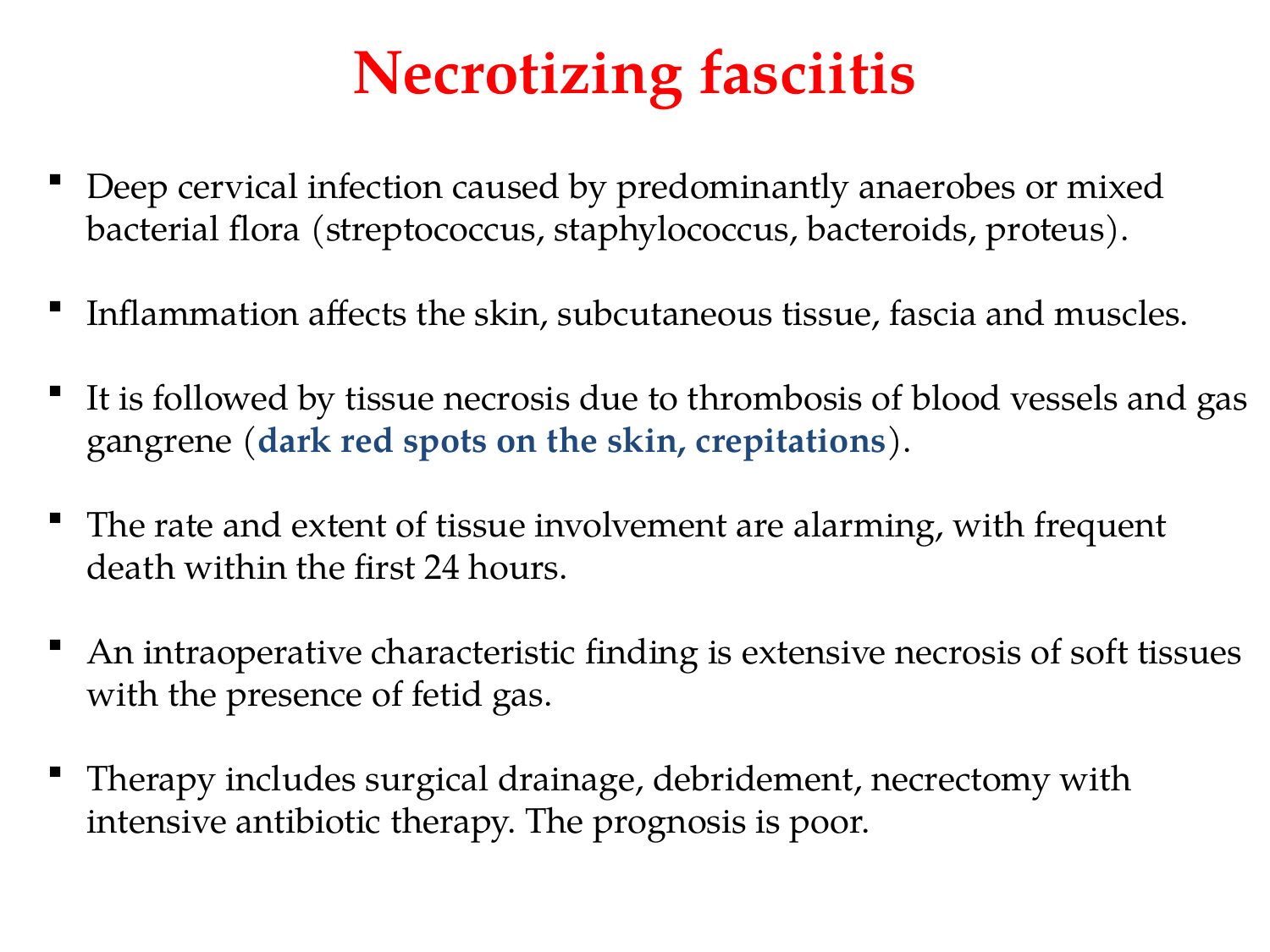

Necrotizing fasciitis

Deep cervical infection caused by predominantly anaerobes or mixed bacterial flora (streptococcus, staphylococcus, bacteroids, proteus).

Inflammation affects the skin, subcutaneous tissue, fascia and muscles.

It is followed by tissue necrosis due to thrombosis of blood vessels and gas gangrene (dark red spots on the skin, crepitations).

The rate and extent of tissue involvement are alarming, with frequent death within the first 24 hours.

An intraoperative characteristic finding is extensive necrosis of soft tissues with the presence of fetid gas.

Therapy includes surgical drainage, debridement, necrectomy with intensive antibiotic therapy. The prognosis is poor.